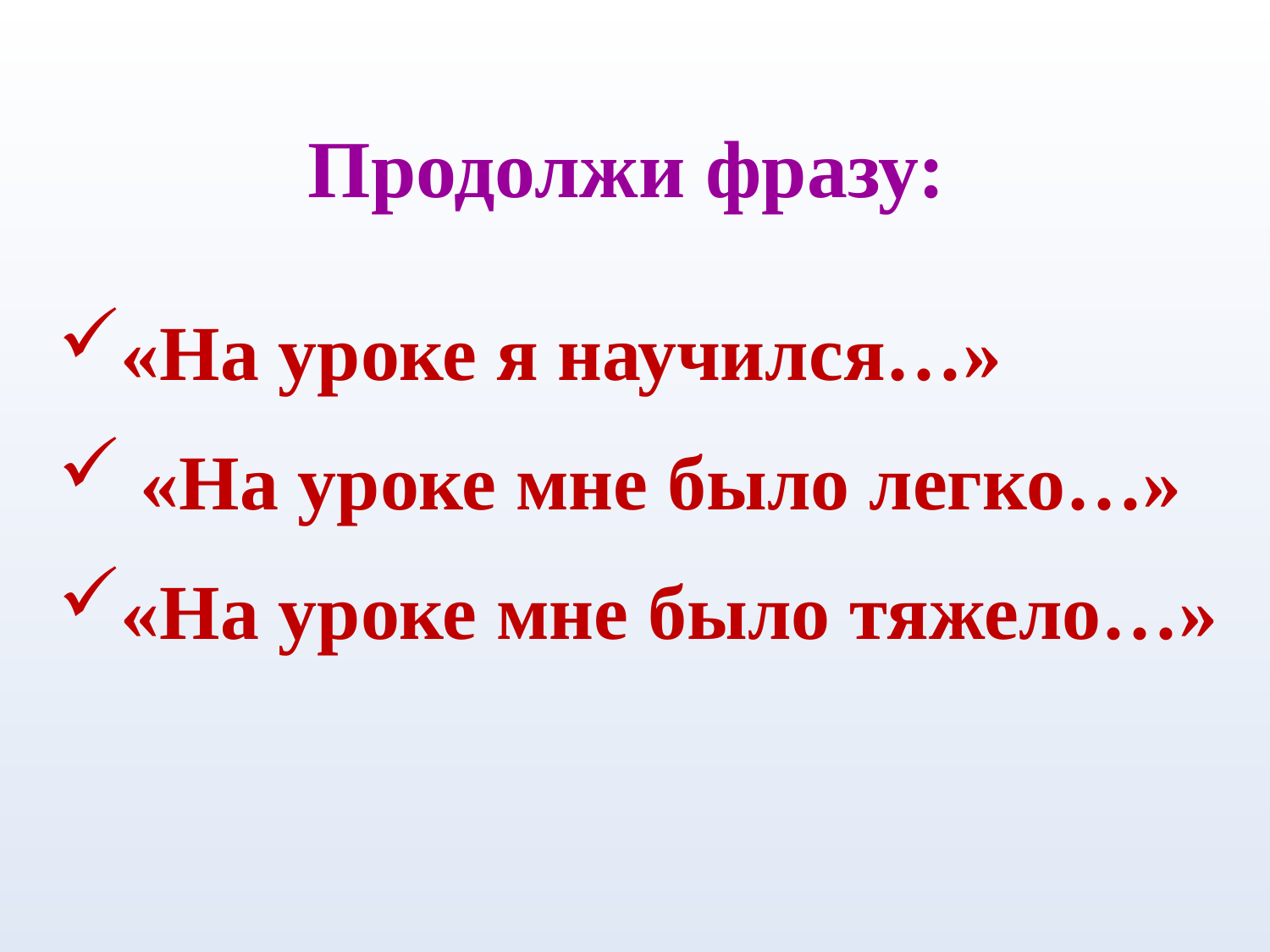

# Продолжи фразу:
«На уроке я научился…»
 «На уроке мне было легко…»
«На уроке мне было тяжело…»